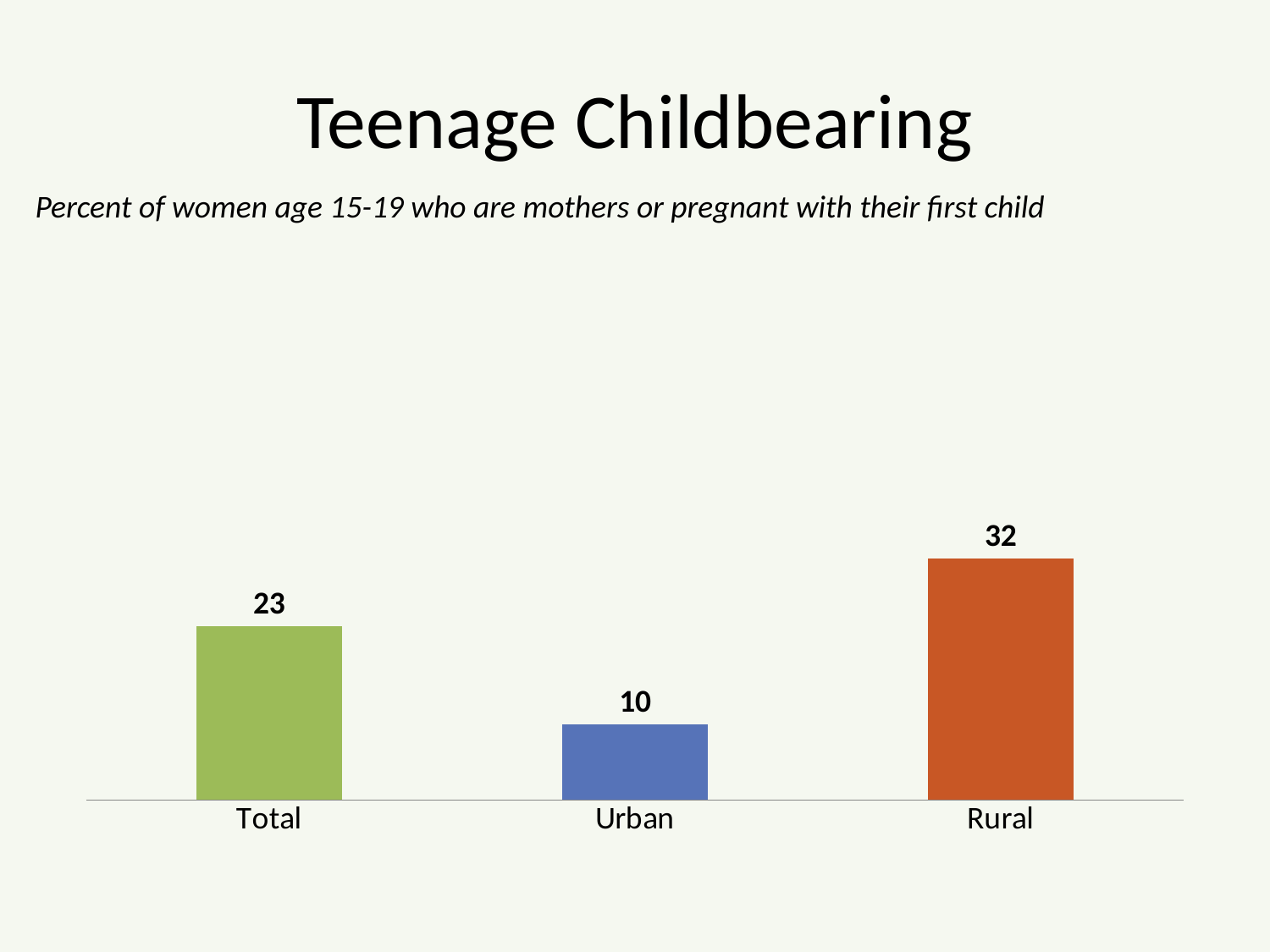

# Teenage Childbearing
Percent of women age 15-19 who are mothers or pregnant with their first child

### Chart

| Category | Series 1 |
|---|---|
| Total | 23.0 |
| Urban | 10.0 |
| Rural | 32.0 |